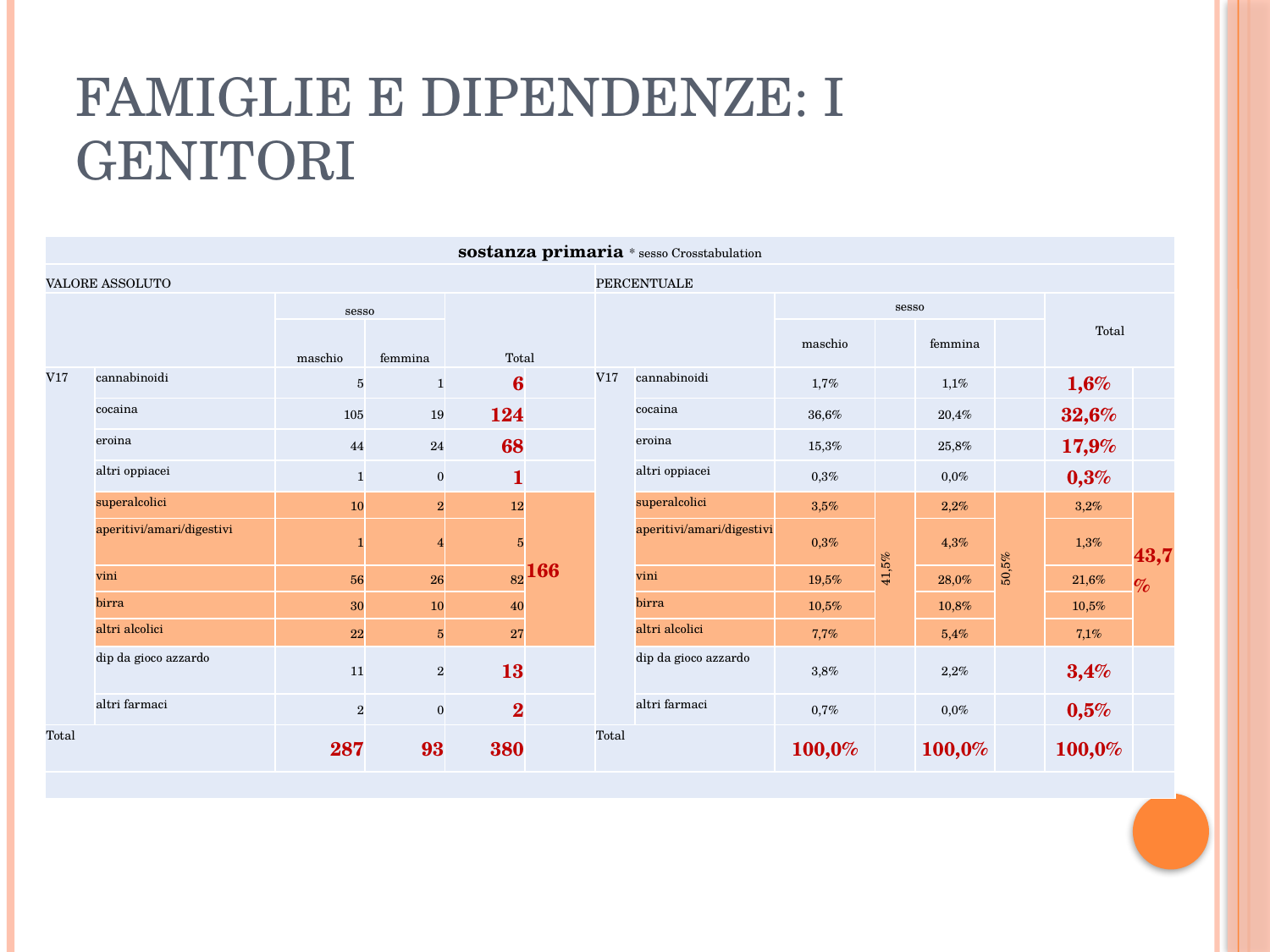

# Famiglie e dipendenze: i genitori
| sostanza primaria \* sesso Crosstabulation |  |  |  |  |  |  |  |  |  |  |  |  |  |
| --- | --- | --- | --- | --- | --- | --- | --- | --- | --- | --- | --- | --- | --- |
| VALORE ASSOLUTO |  |  |  |  |  | PERCENTUALE |  |  |  |  |  |  |  |
|  |  | sesso |  | Total |  |  |  | sesso |  |  |  | Total |  |
|  |  | maschio | femmina |  |  |  |  | maschio |  | femmina |  |  |  |
| V17 | cannabinoidi | 5 | 1 | 6 |  | V17 | cannabinoidi | 1,7% |  | 1,1% |  | 1,6% |  |
|  | cocaina | 105 | 19 | 124 |  |  | cocaina | 36,6% |  | 20,4% |  | 32,6% |  |
|  | eroina | 44 | 24 | 68 |  |  | eroina | 15,3% |  | 25,8% |  | 17,9% |  |
|  | altri oppiacei | 1 | 0 | 1 |  |  | altri oppiacei | 0,3% |  | 0,0% |  | 0,3% |  |
|  | superalcolici | 10 | 2 | 12 | 166 |  | superalcolici | 3,5% | 41,5% | 2,2% | 50,5% | 3,2% | 43,7% |
|  | aperitivi/amari/digestivi | 1 | 4 | 5 |  |  | aperitivi/amari/digestivi | 0,3% |  | 4,3% |  | 1,3% |  |
|  | vini | 56 | 26 | 82 |  |  | vini | 19,5% |  | 28,0% |  | 21,6% |  |
|  | birra | 30 | 10 | 40 |  |  | birra | 10,5% |  | 10,8% |  | 10,5% |  |
|  | altri alcolici | 22 | 5 | 27 |  |  | altri alcolici | 7,7% |  | 5,4% |  | 7,1% |  |
|  | dip da gioco azzardo | 11 | 2 | 13 |  |  | dip da gioco azzardo | 3,8% |  | 2,2% |  | 3,4% |  |
|  | altri farmaci | 2 | 0 | 2 |  |  | altri farmaci | 0,7% |  | 0,0% |  | 0,5% |  |
| Total |  | 287 | 93 | 380 |  | Total |  | 100,0% |  | 100,0% |  | 100,0% |  |
|  |  |  |  |  |  |  |  |  |  |  |  |  |  |